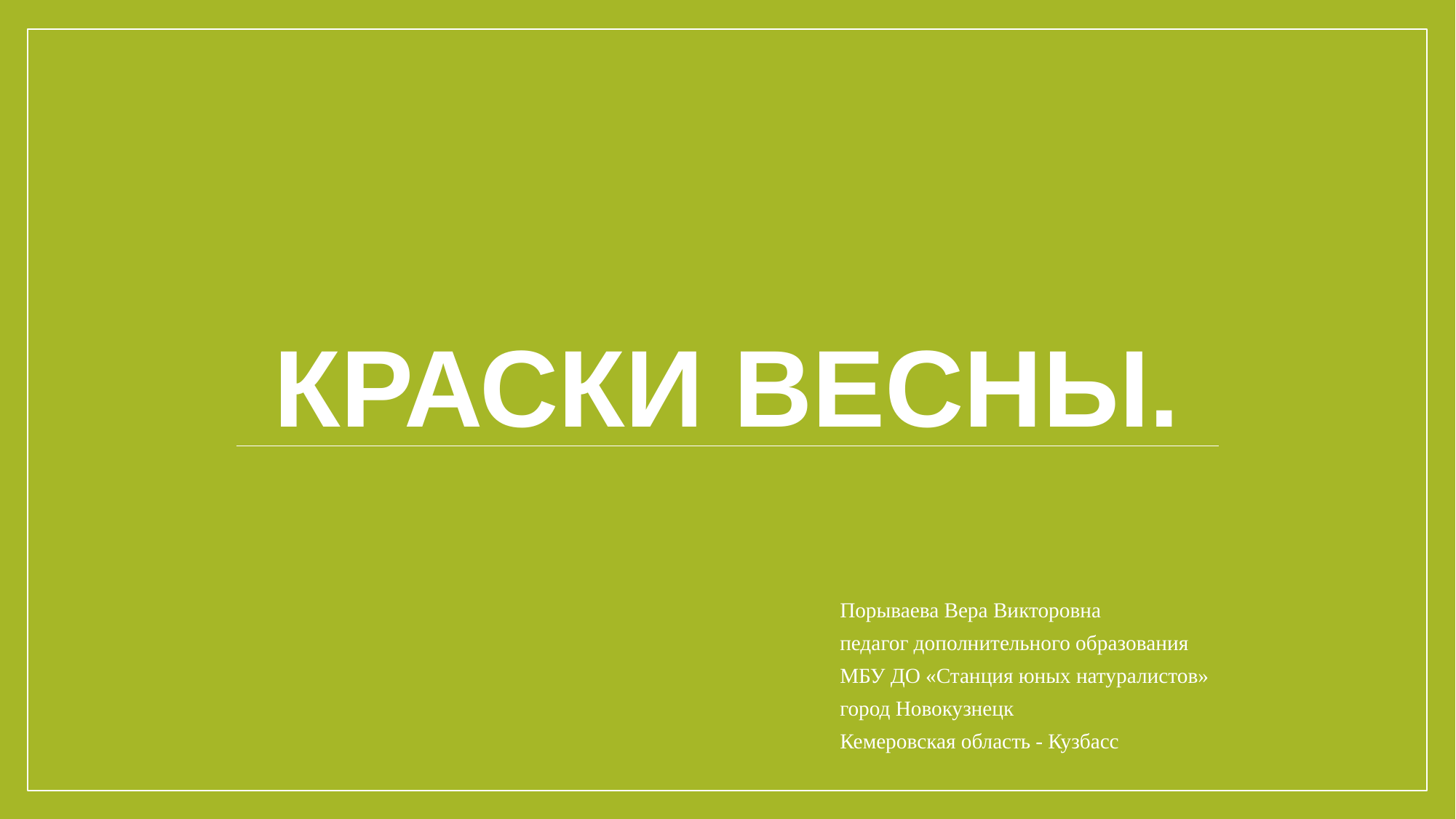

# Краски весны.
Порываева Вера Викторовна
педагог дополнительного образования
МБУ ДО «Станция юных натуралистов»
город Новокузнецк
Кемеровская область - Кузбасс